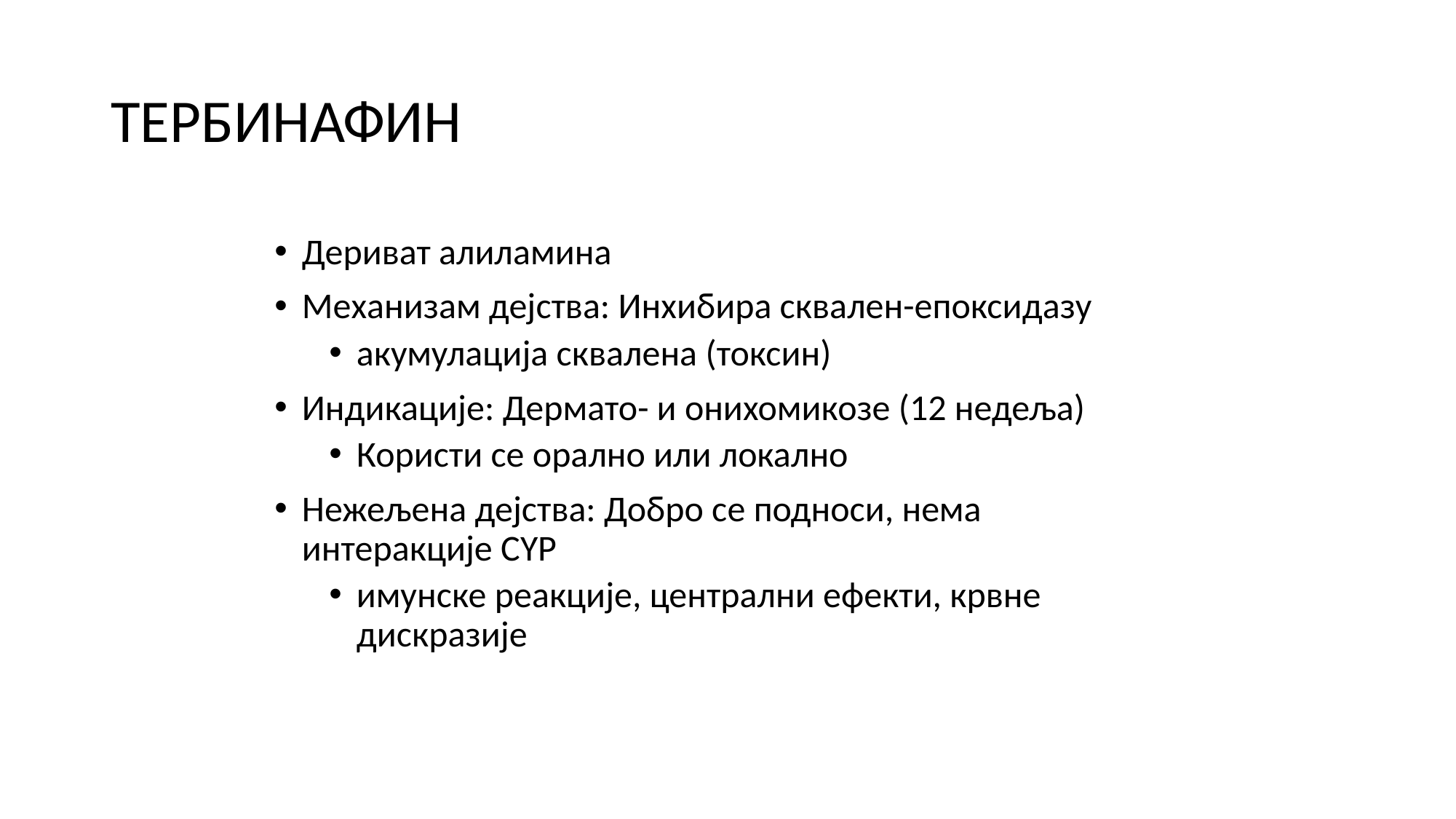

# ТЕРБИНАФИН
Дериват алиламина
Механизам дејства: Инхибира сквален-епоксидазу
акумулација сквалена (токсин)
Индикације: Дермато- и онихомикозе (12 недеља)
Користи се орално или локално
Нежељена дејства: Добро се подноси, нема интеракције CYP
имунске реакције, централни ефекти, крвне дискразије